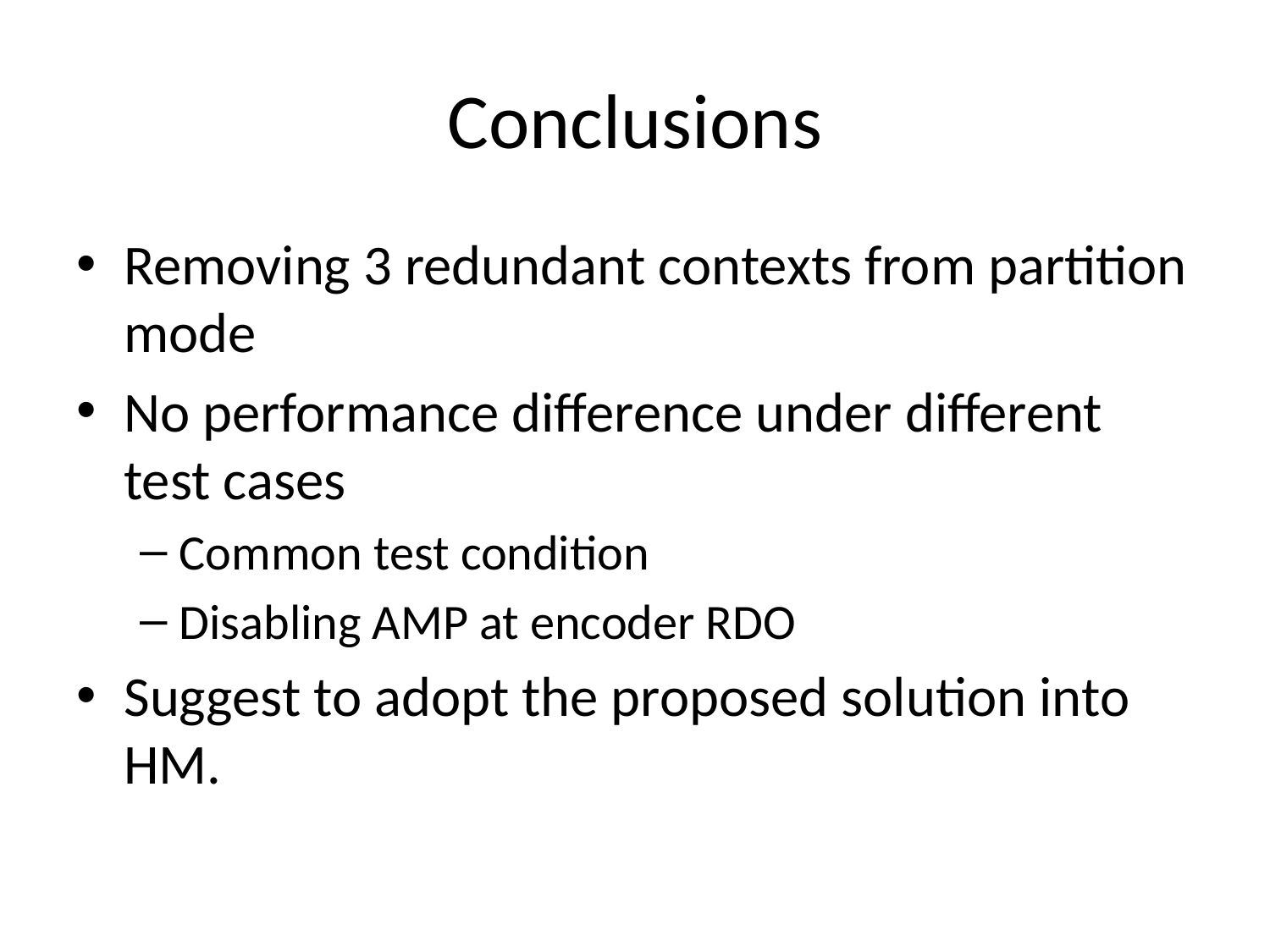

# Conclusions
Removing 3 redundant contexts from partition mode
No performance difference under different test cases
Common test condition
Disabling AMP at encoder RDO
Suggest to adopt the proposed solution into HM.